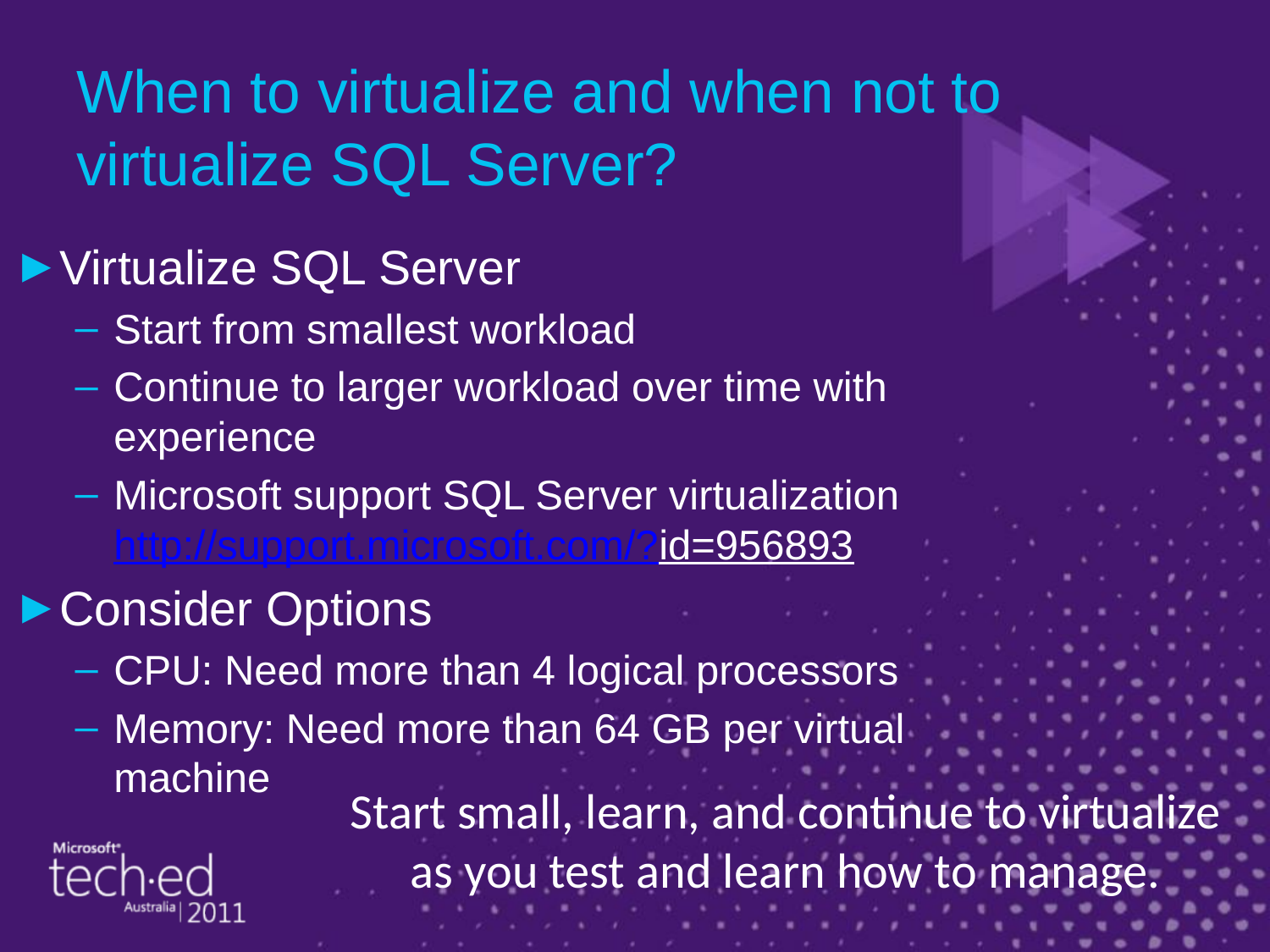

# When to virtualize and when not to virtualize SQL Server?
Virtualize SQL Server
Start from smallest workload
Continue to larger workload over time with experience
Microsoft support SQL Server virtualization http://support.microsoft.com/?id=956893
Consider Options
CPU: Need more than 4 logical processors
Memory: Need more than 64 GB per virtual machine

Start small, learn, and continue to virtualize as you test and learn how to manage.